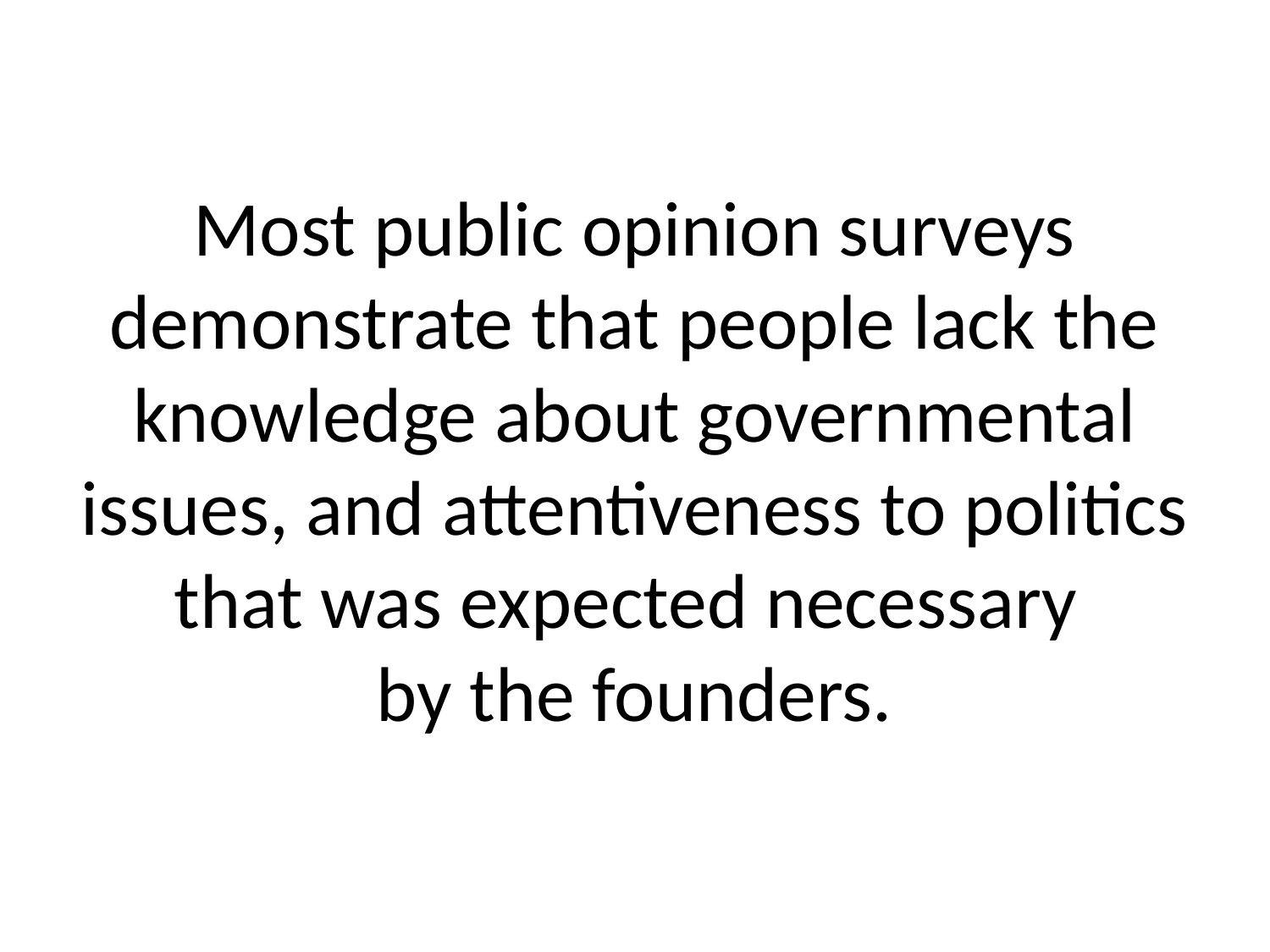

# Most public opinion surveys demonstrate that people lack the knowledge about governmental issues, and attentiveness to politics that was expected necessary by the founders.